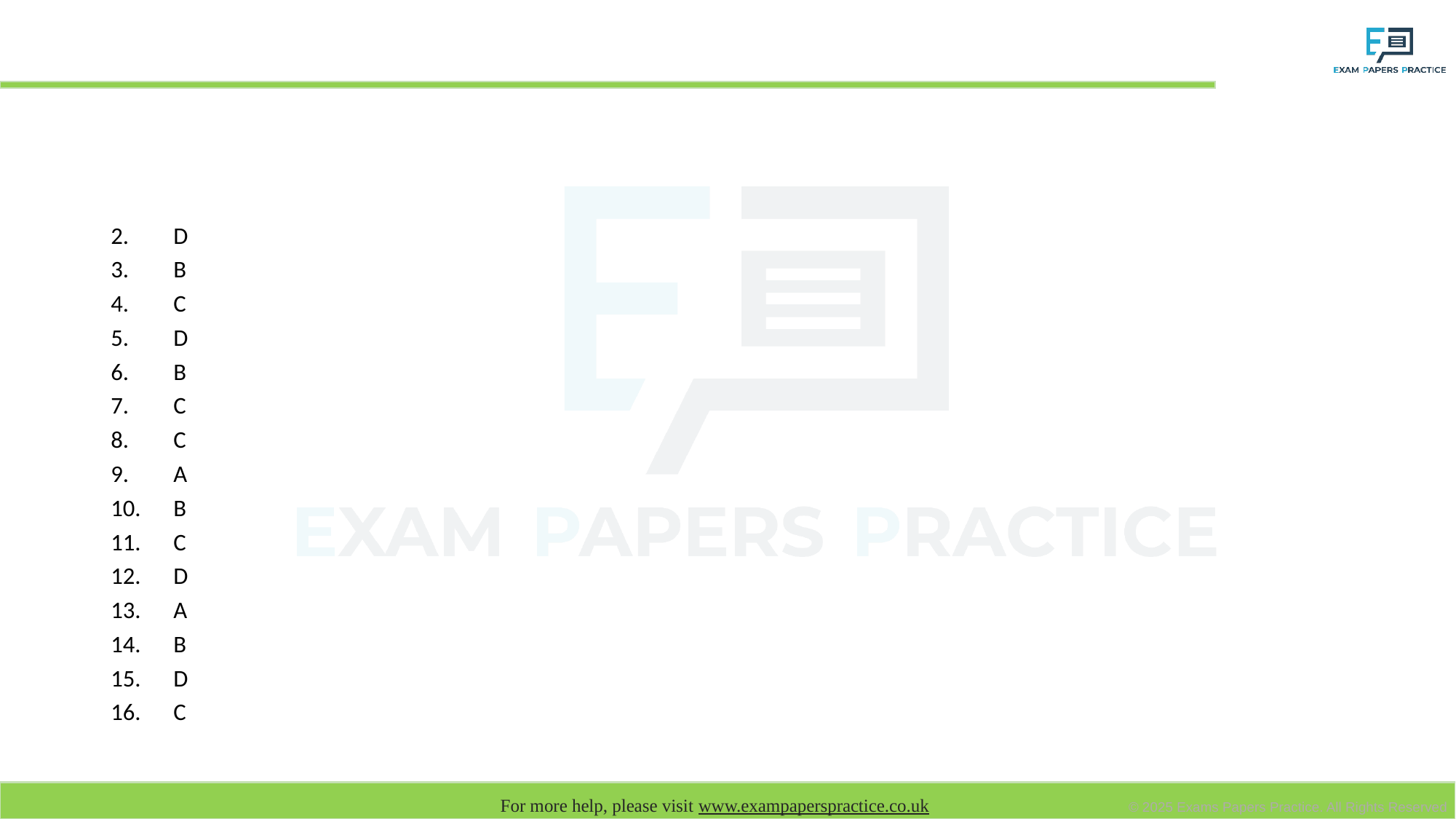

# Answers
D
B
C
D
B
C
C
A
B
C
D
A
B
D
C